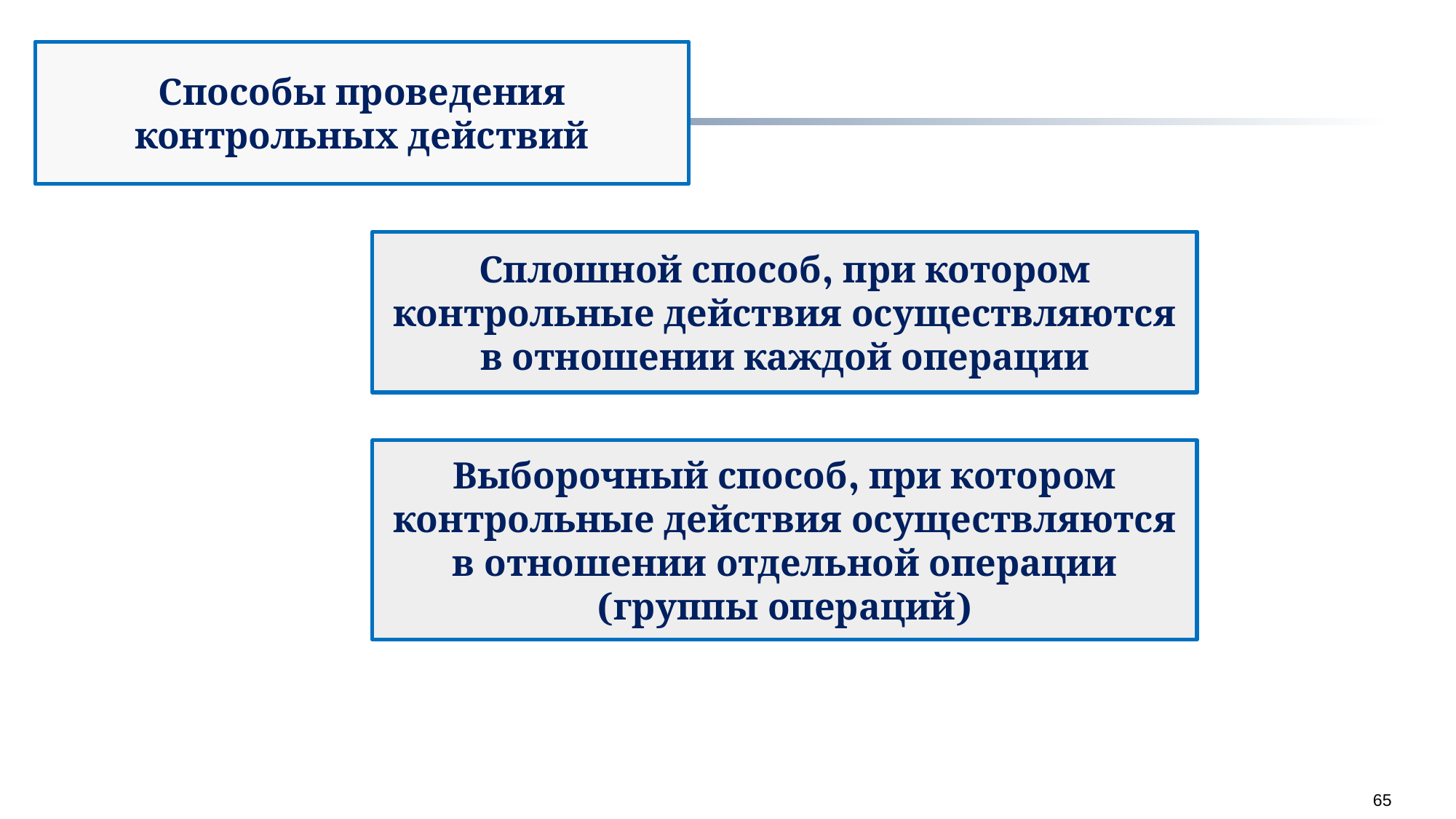

Способы проведения контрольных действий
Сплошной способ, при котором контрольные действия осуществляются в отношении каждой операции
Выборочный способ, при котором контрольные действия осуществляются в отношении отдельной операции (группы операций)